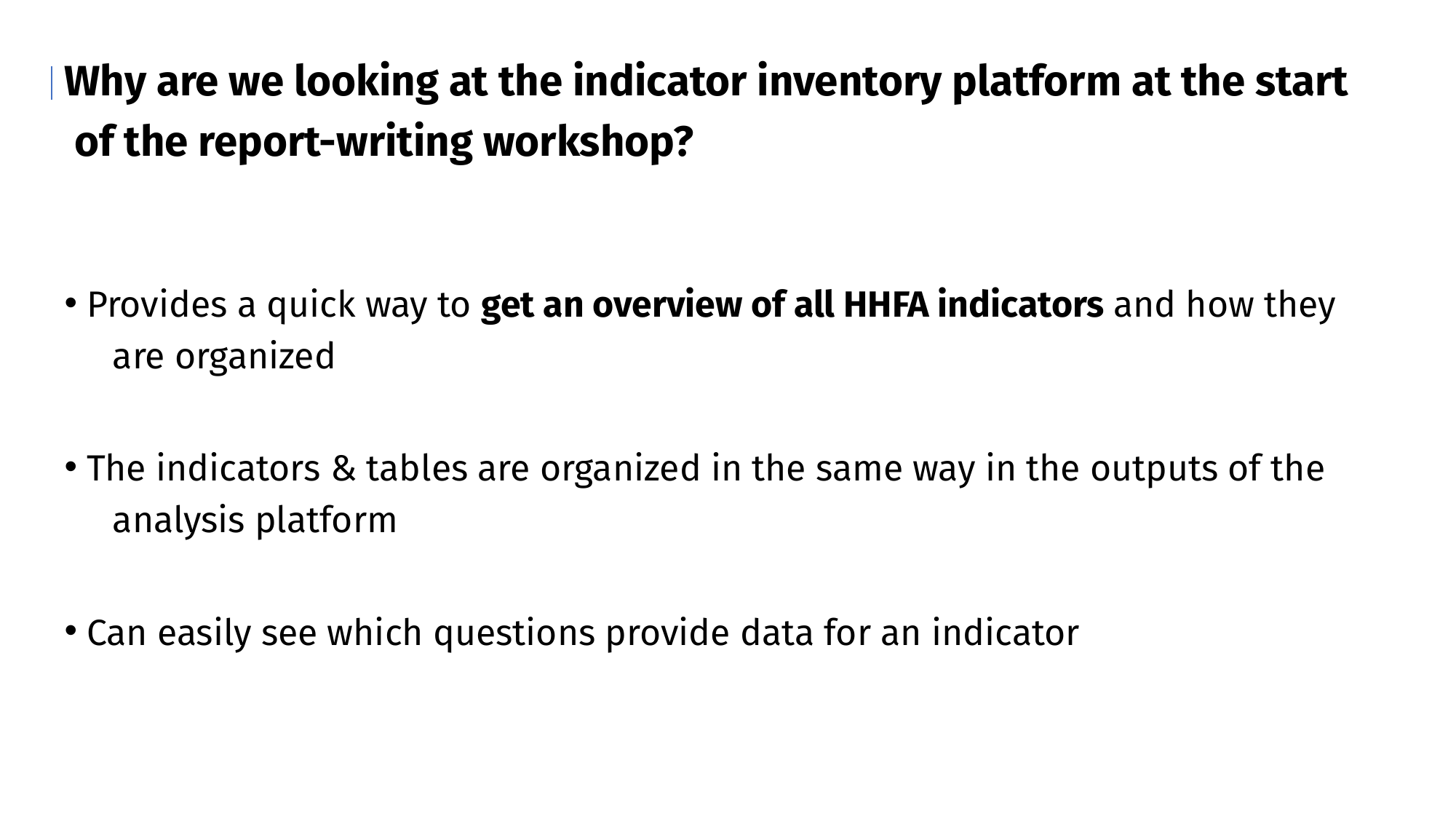

Why are we looking at the indicator inventory platform at the start
 of the report-writing workshop?

 Provides a quick way to get an overview of all HHFA indicators and how they
     are organized

 The indicators & tables are organized in the same way in the outputs of the
     analysis platform

 Can easily see which questions provide data for an indicator